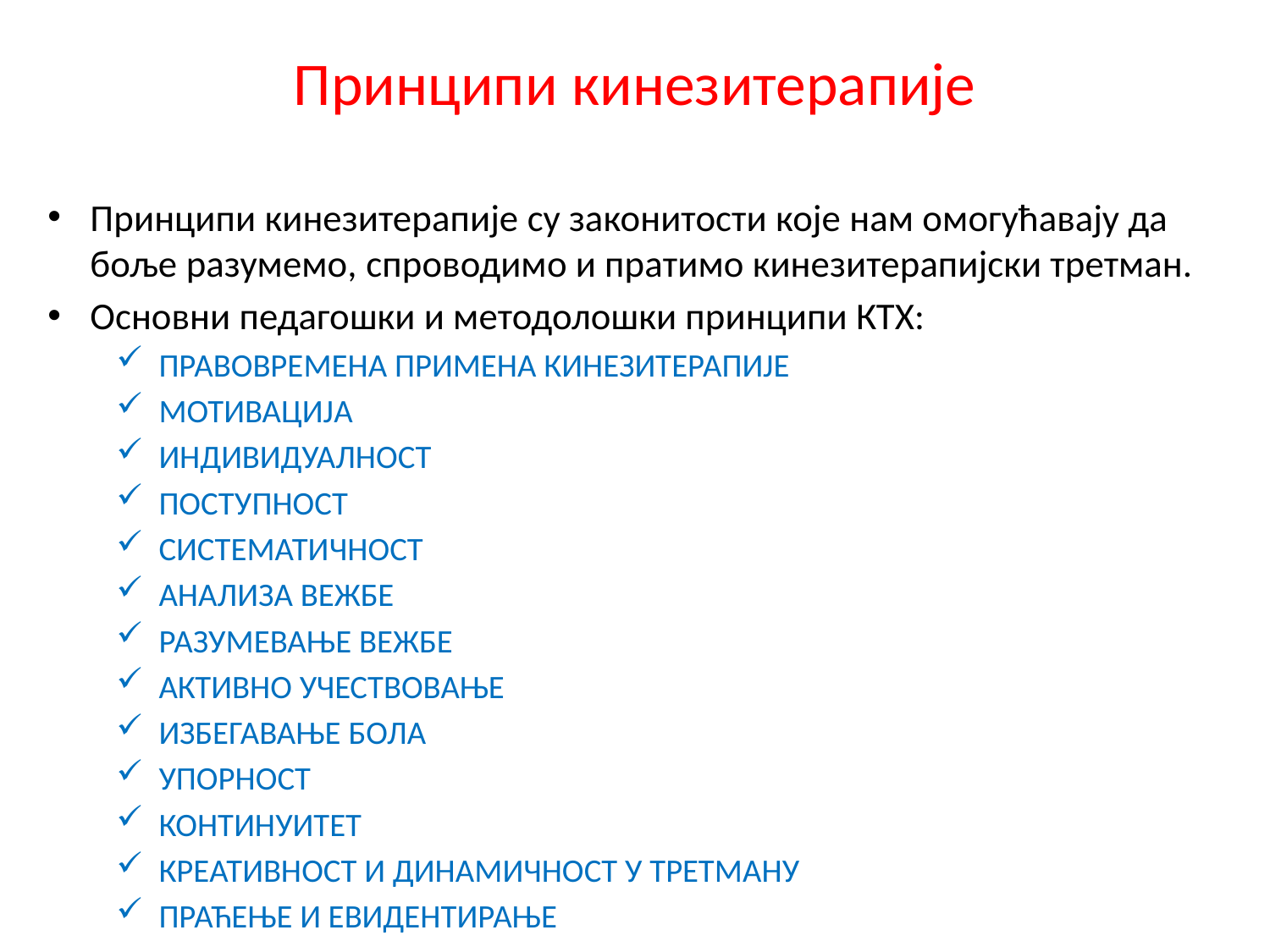

# Принципи кинезитерапије

Принципи кинезитерапије су законитости које нам омогућавају да боље разумемо, спроводимо и пратимо кинезитерапијски третман.
Основни педагошки и методолошки принципи КТХ:
ПРАВОВРЕМЕНА ПРИМЕНА КИНЕЗИТЕРАПИЈЕ
МОТИВАЦИЈА
ИНДИВИДУАЛНОСТ
ПОСТУПНОСТ
СИСТЕМАТИЧНОСТ
АНАЛИЗА ВЕЖБЕ
РАЗУМЕВАЊЕ ВЕЖБЕ
АКТИВНО УЧЕСТВОВАЊЕ
ИЗБЕГАВАЊЕ БОЛА
УПОРНОСТ
КОНТИНУИТЕТ
КРЕАТИВНОСТ И ДИНАМИЧНОСТ У ТРЕТМАНУ
ПРАЋЕЊЕ И ЕВИДЕНТИРАЊЕ